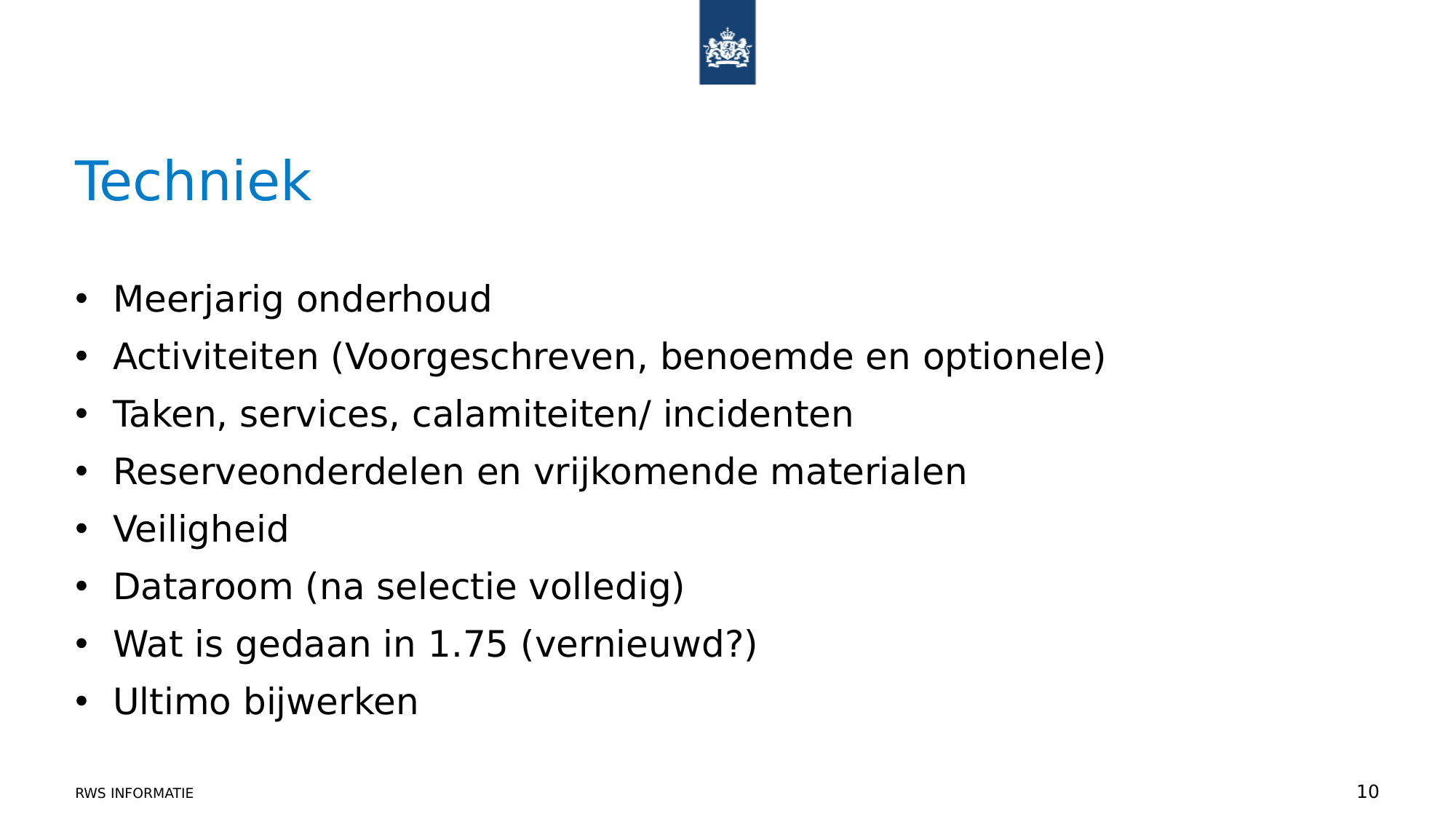

# Techniek
Meerjarig onderhoud
Activiteiten (Voorgeschreven, benoemde en optionele)
Taken, services, calamiteiten/ incidenten
Reserveonderdelen en vrijkomende materialen
Veiligheid
Dataroom (na selectie volledig)
Wat is gedaan in 1.75 (vernieuwd?)
Ultimo bijwerken

RWS Informatie
10